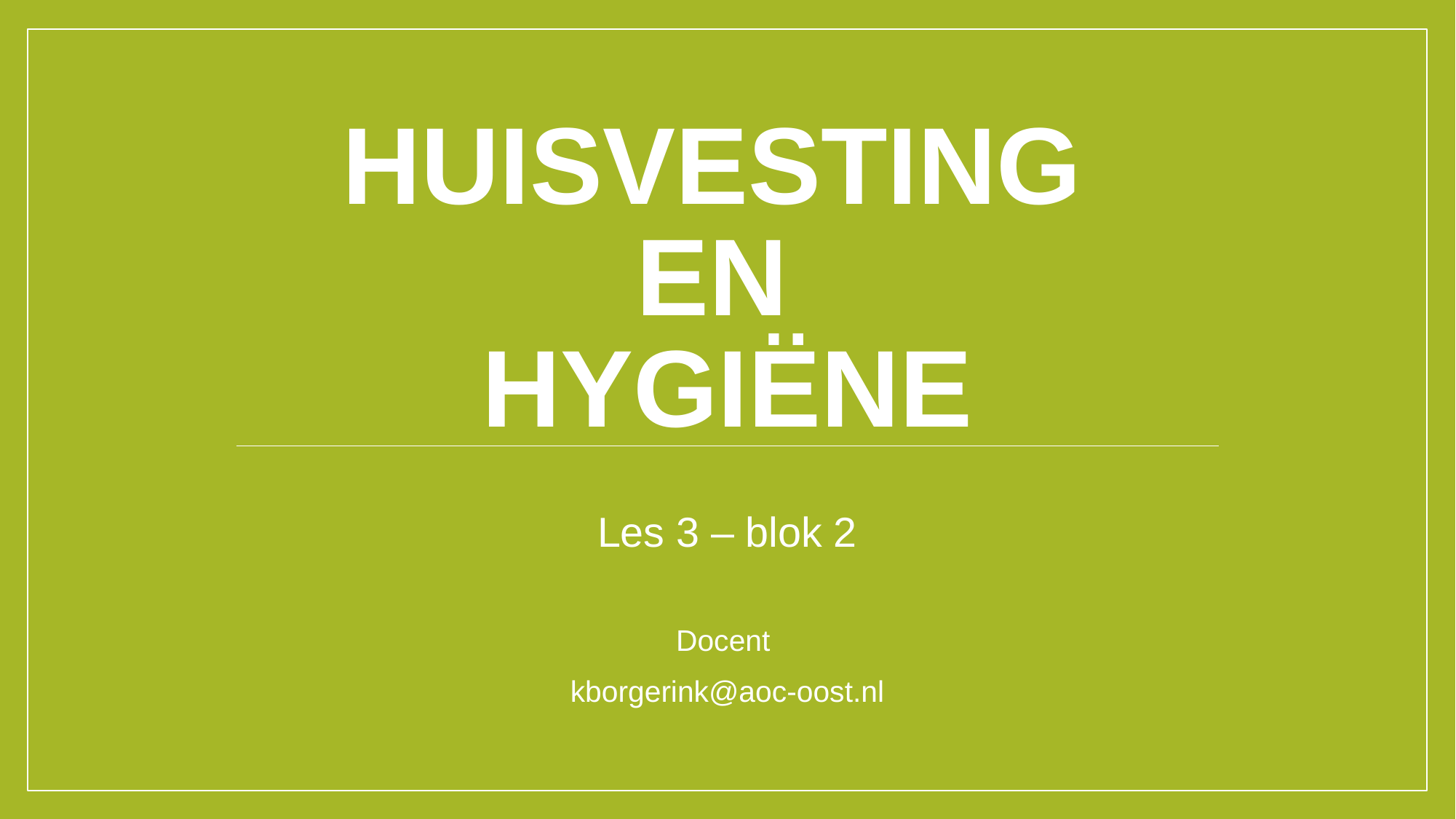

# Huisvesting en Hygiëne
Les 3 – blok 2

Docent
kborgerink@aoc-oost.nl